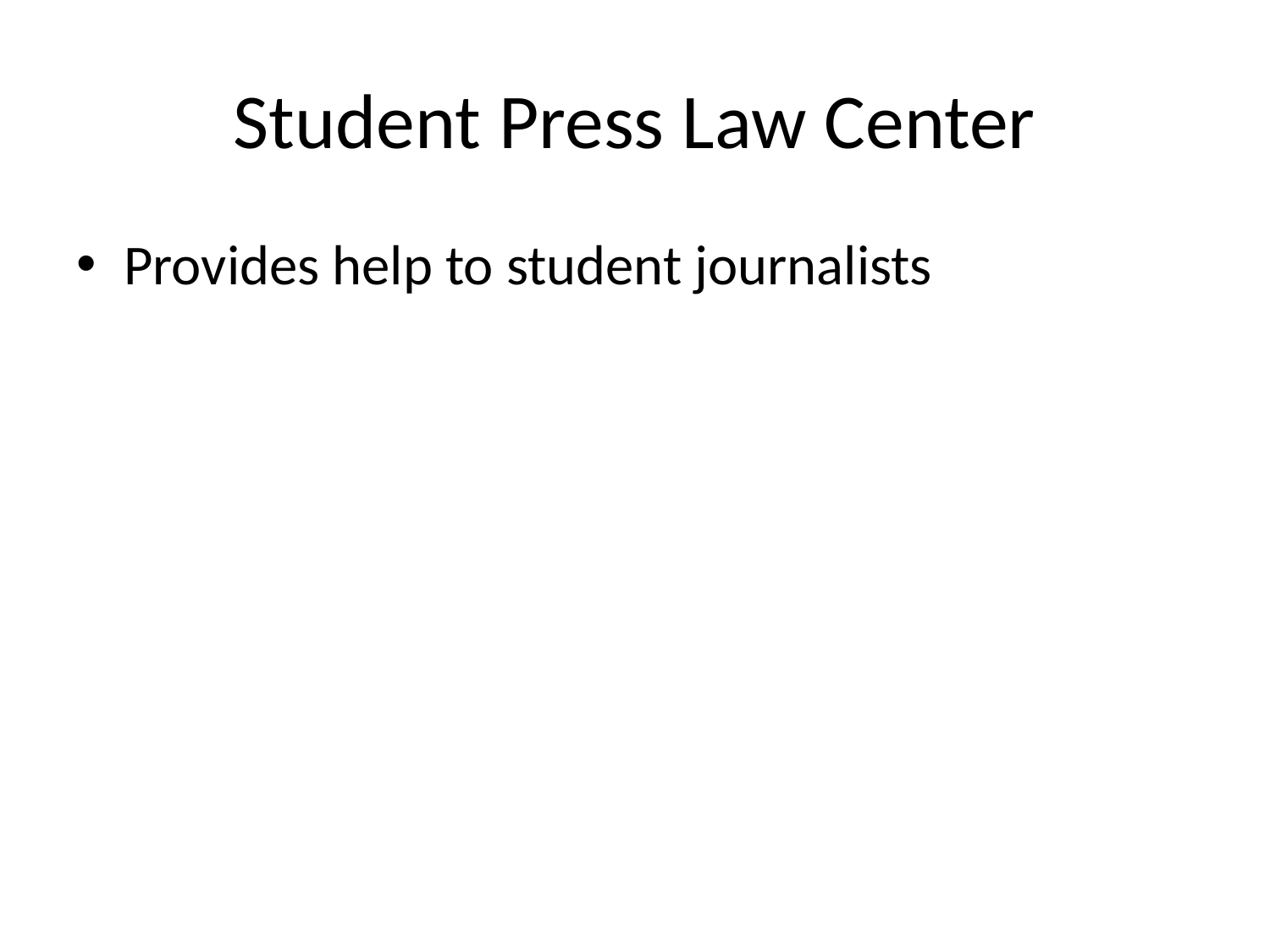

# Student Press Law Center
Provides help to student journalists